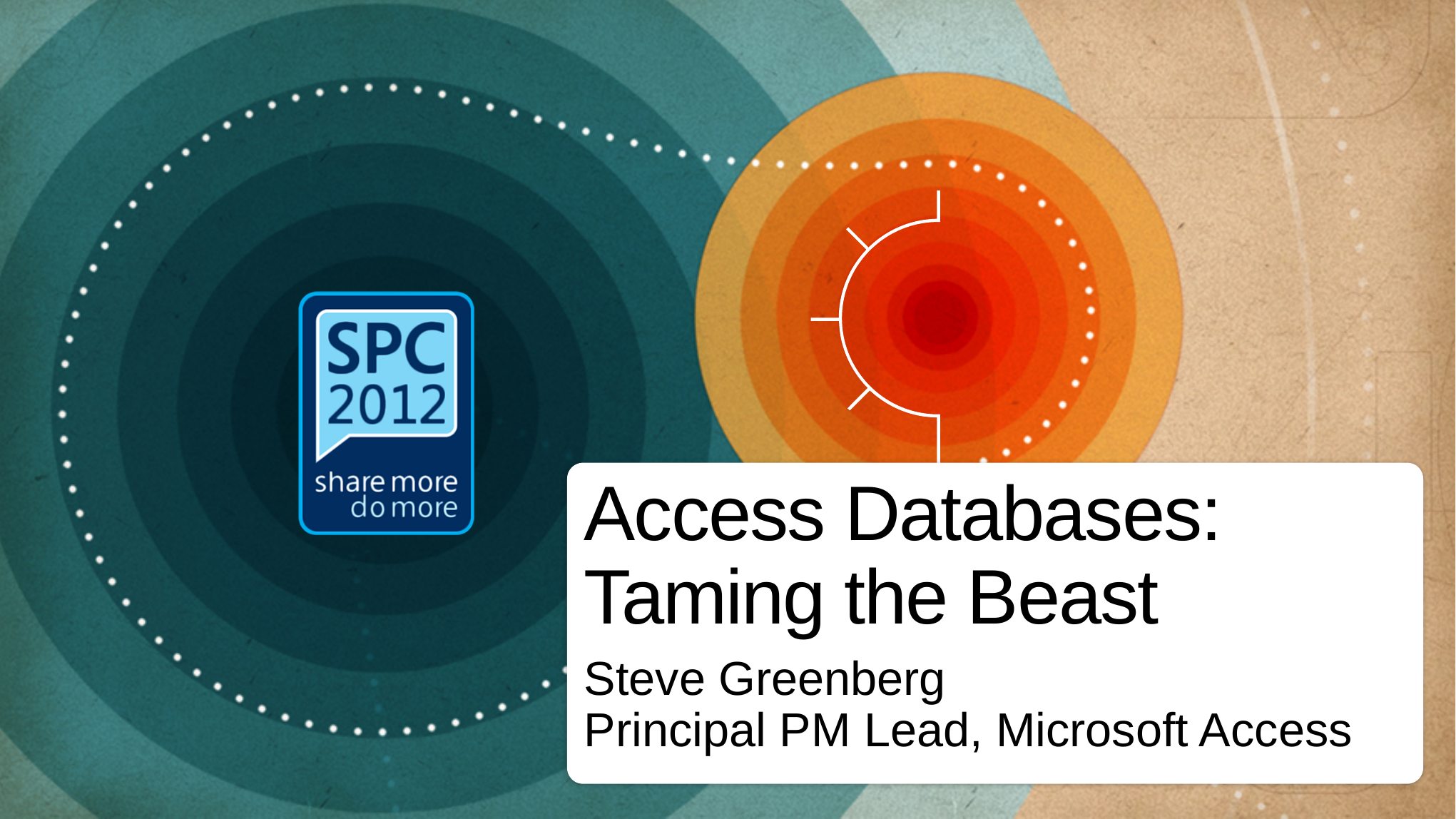

# Access Databases: Taming the Beast
Steve Greenberg
Principal PM Lead, Microsoft Access